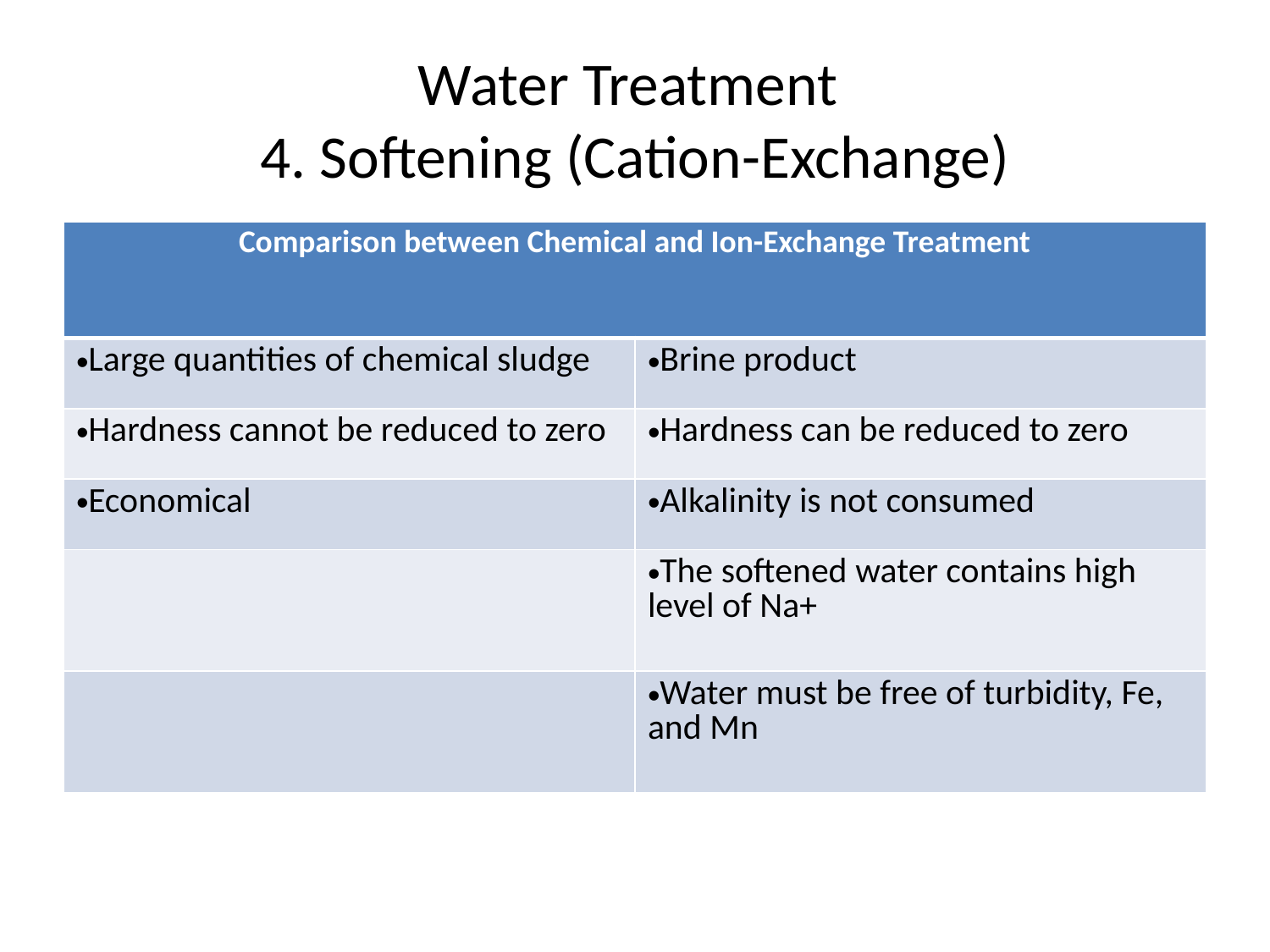

# Water Treatment 4. Softening (Cation-Exchange)
| Comparison between Chemical and Ion-Exchange Treatment |  |
| --- | --- |
| Large quantities of chemical sludge | Brine product |
| Hardness cannot be reduced to zero | Hardness can be reduced to zero |
| Economical | Alkalinity is not consumed |
|  | The softened water contains high level of Na+ |
|  | Water must be free of turbidity, Fe, and Mn |